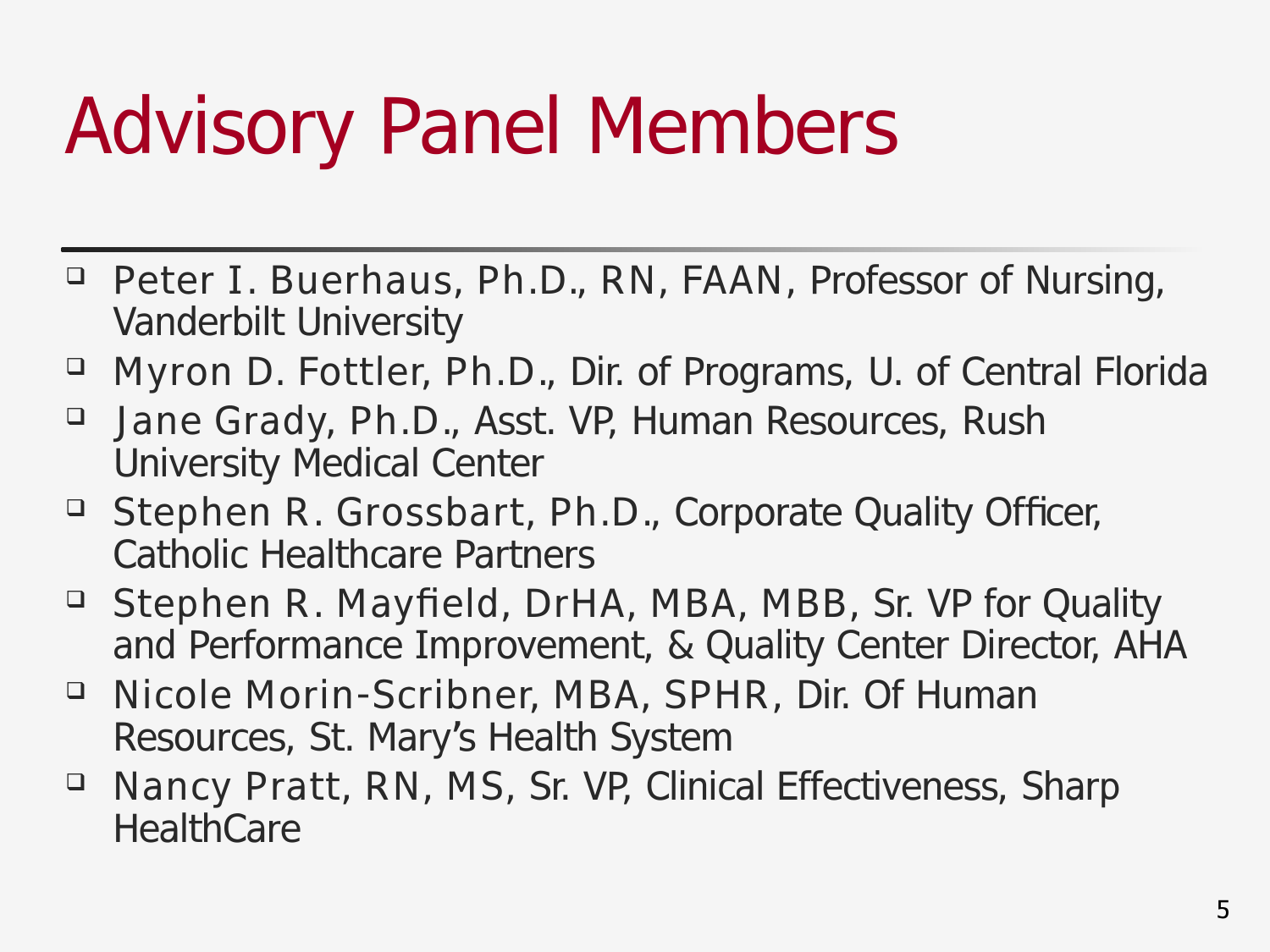

# Advisory Panel Members
Peter I. Buerhaus, Ph.D., RN, FAAN, Professor of Nursing, Vanderbilt University
Myron D. Fottler, Ph.D., Dir. of Programs, U. of Central Florida
Jane Grady, Ph.D., Asst. VP, Human Resources, Rush University Medical Center
Stephen R. Grossbart, Ph.D., Corporate Quality Officer, Catholic Healthcare Partners
Stephen R. Mayfield, DrHA, MBA, MBB, Sr. VP for Quality and Performance Improvement, & Quality Center Director, AHA
Nicole Morin-Scribner, MBA, SPHR, Dir. Of Human Resources, St. Mary’s Health System
Nancy Pratt, RN, MS, Sr. VP, Clinical Effectiveness, Sharp HealthCare
5